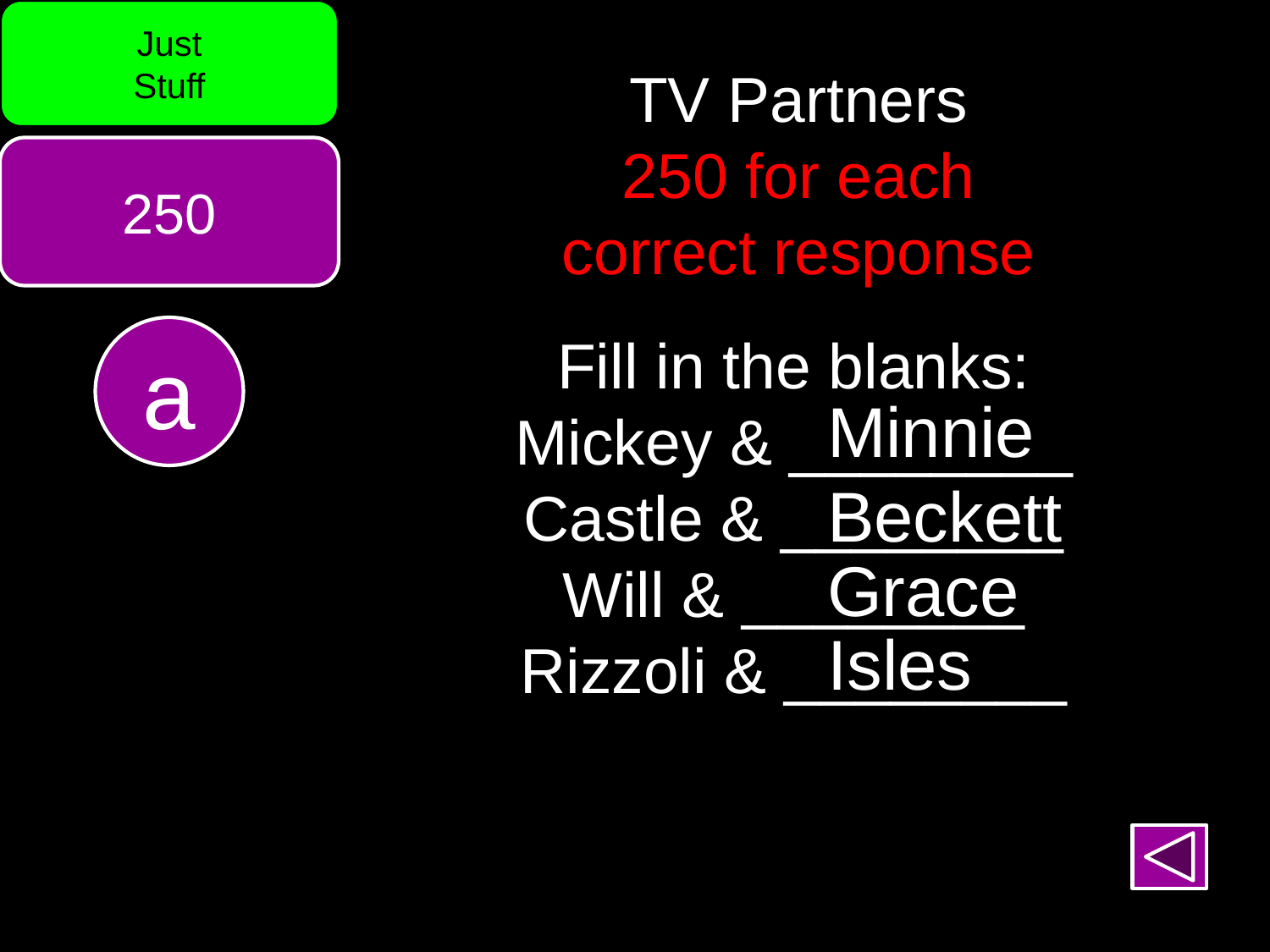

Just
Stuff
TV Partners
250 for each
correct response
250

Fill in the blanks:
Mickey & ________
Castle & ________
Will & ________
Rizzoli & ________
a
Minnie
Beckett
Grace
Isles